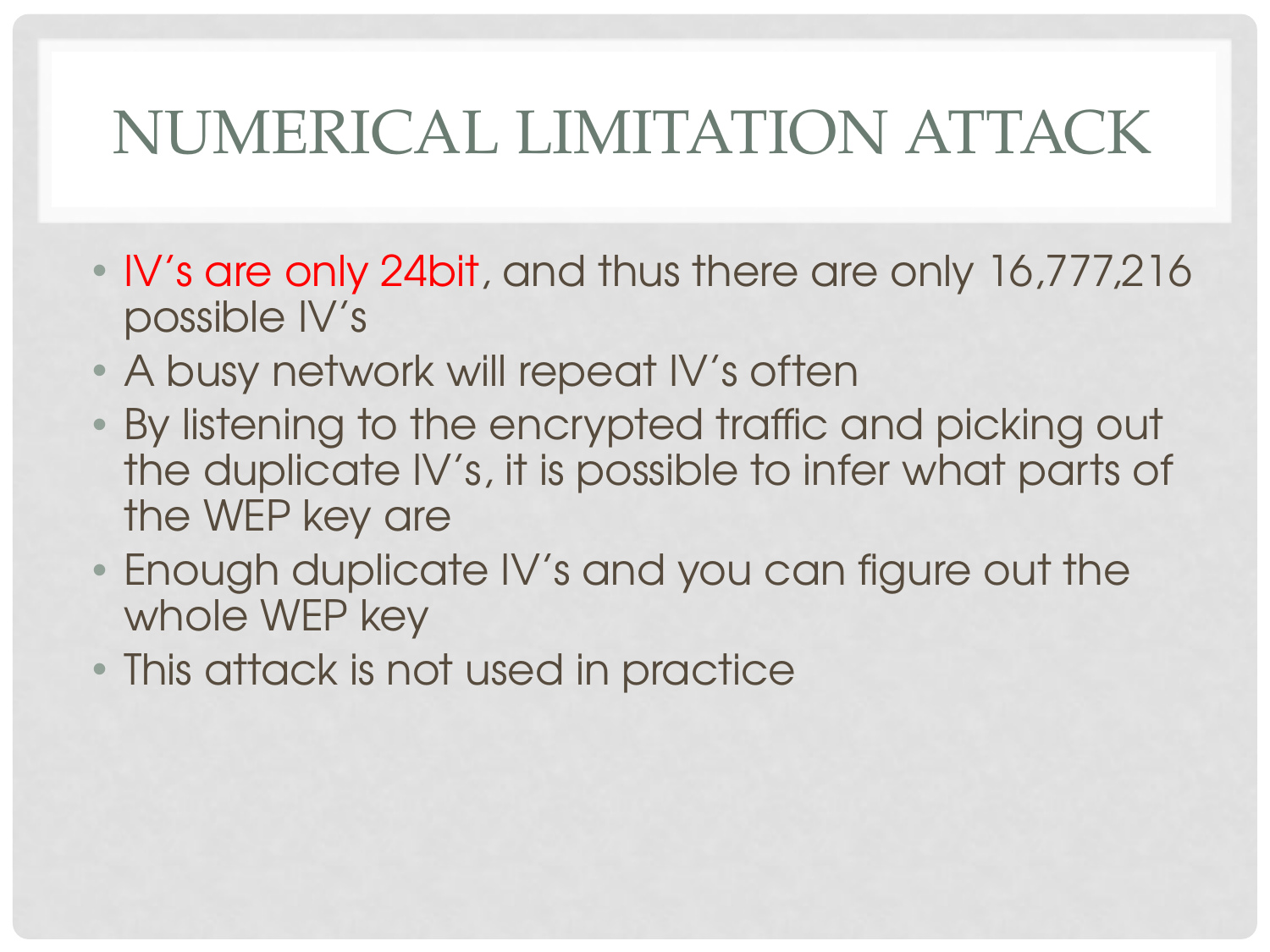

# Numerical Limitation Attack
IV’s are only 24bit, and thus there are only 16,777,216 possible IV’s
A busy network will repeat IV’s often
By listening to the encrypted traffic and picking out the duplicate IV’s, it is possible to infer what parts of the WEP key are
Enough duplicate IV’s and you can figure out the whole WEP key
This attack is not used in practice